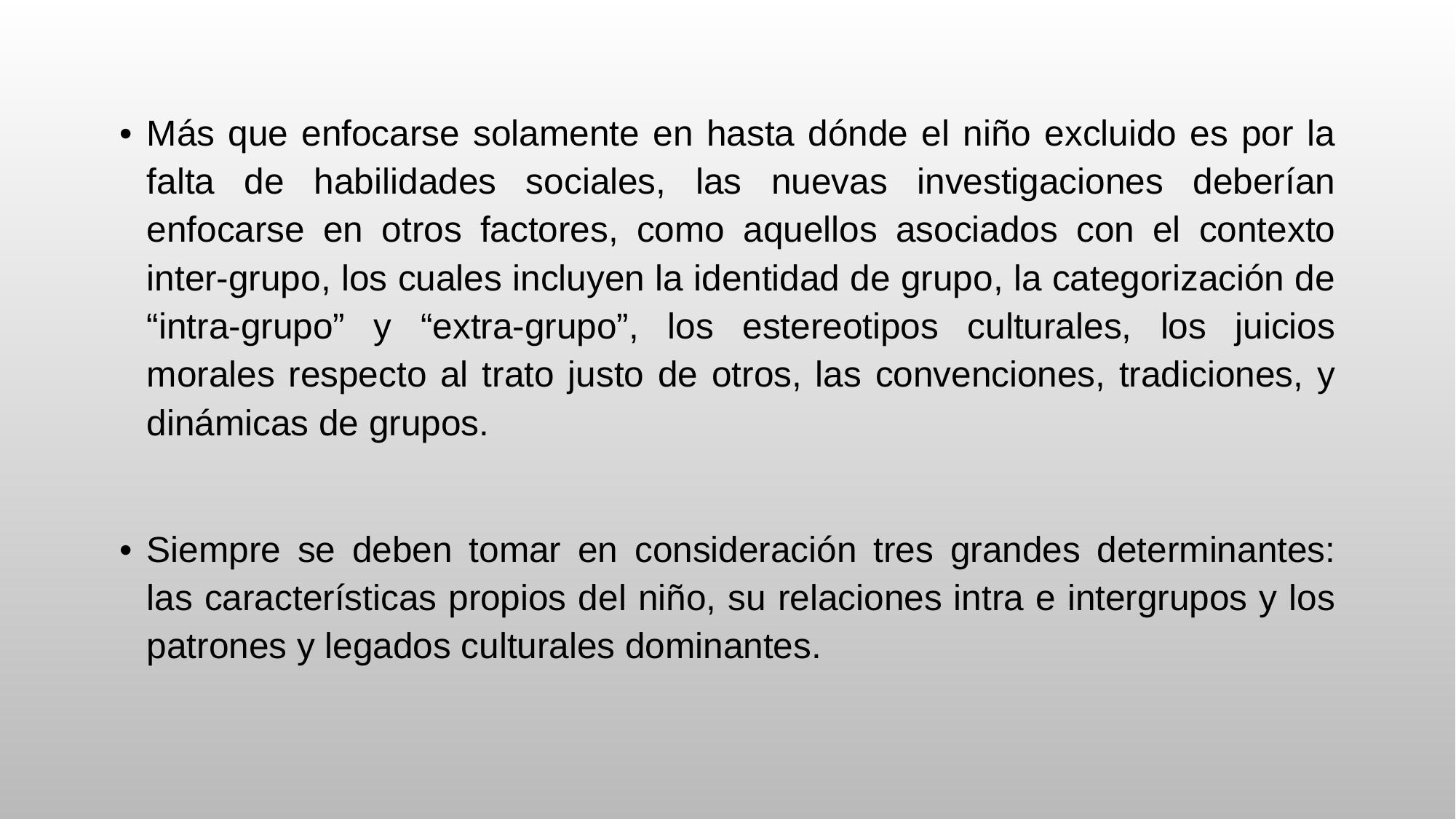

Más que enfocarse solamente en hasta dónde el niño excluido es por la falta de habilidades sociales, las nuevas investigaciones deberían enfocarse en otros factores, como aquellos asociados con el contexto inter-grupo, los cuales incluyen la identidad de grupo, la categorización de “intra-grupo” y “extra-grupo”, los estereotipos culturales, los juicios morales respecto al trato justo de otros, las convenciones, tradiciones, y dinámicas de grupos.

Siempre se deben tomar en consideración tres grandes determinantes: las características propios del niño, su relaciones intra e intergrupos y los patrones y legados culturales dominantes.